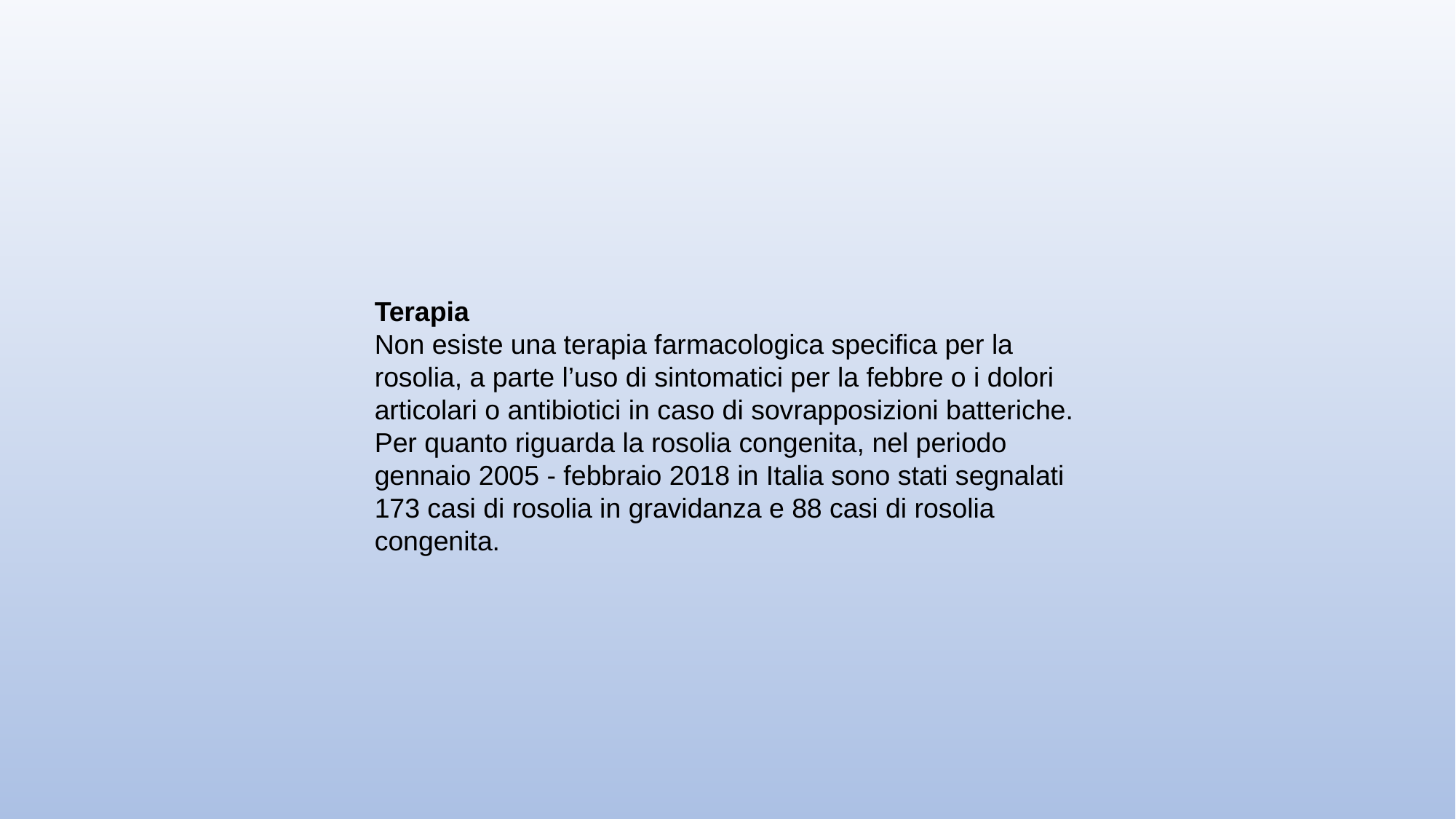

Terapia
Non esiste una terapia farmacologica specifica per la rosolia, a parte l’uso di sintomatici per la febbre o i dolori articolari o antibiotici in caso di sovrapposizioni batteriche. Per quanto riguarda la rosolia congenita, nel periodo gennaio 2005 - febbraio 2018 in Italia sono stati segnalati 173 casi di rosolia in gravidanza e 88 casi di rosolia congenita.